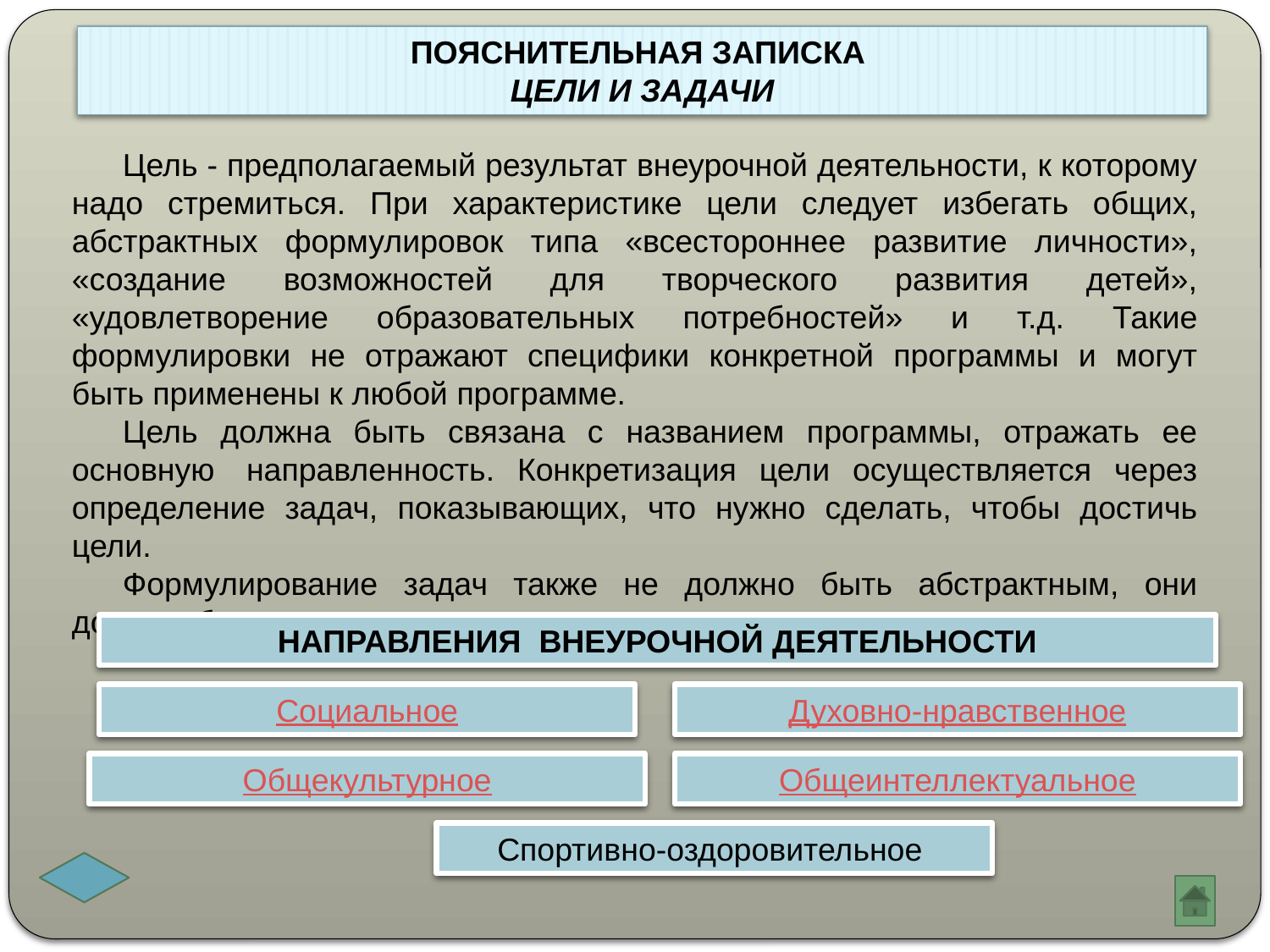

ПОЯСНИТЕЛЬНАЯ ЗАПИСКА
ЦЕЛИ И ЗАДАЧИ
Цель - предполагаемый результат внеурочной деятельности, к которому надо стремиться. При характеристике цели следует избегать общих, абстрактных формулировок типа «всестороннее развитие личности», «создание возможностей для творческого развития детей», «удовлетворение образовательных потребностей» и т.д. Такие формулировки не отражают специфики конкретной программы и могут быть применены к любой программе.
Цель должна быть связана с названием программы, отражать ее основную  направленность. Конкретизация цели осуществляется через определение задач, показывающих, что нужно сделать, чтобы достичь цели.
Формулирование задач также не должно быть абстрактным, они должны быть соотнесены с прогнозируемыми результатами.
НАПРАВЛЕНИЯ  ВНЕУРОЧНОЙ ДЕЯТЕЛЬНОСТИ
Социальное
Духовно-нравственное
Общекультурное
Общеинтеллектуальное
Спортивно-оздоровительное